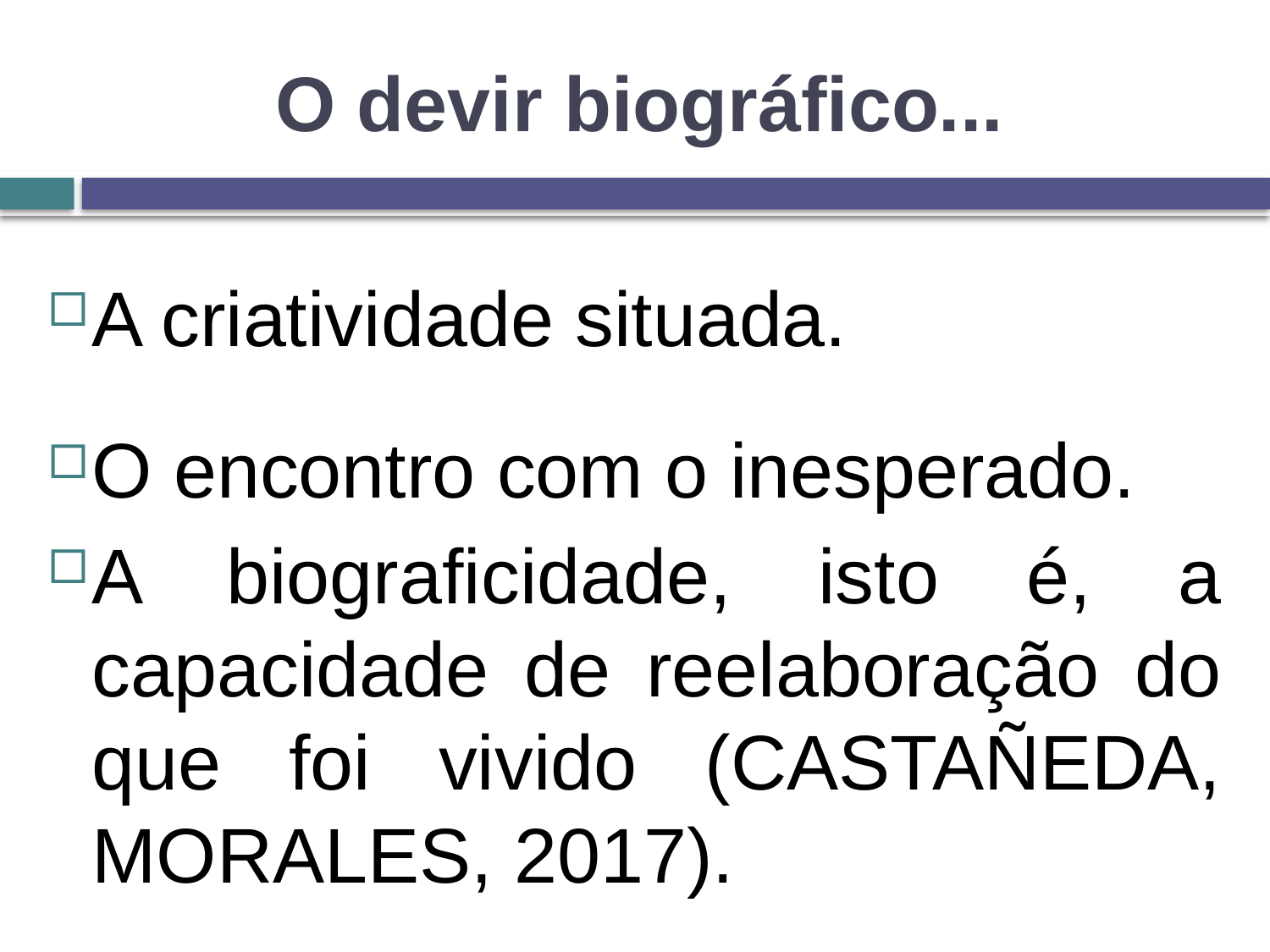

# O devir biográfico...
A criatividade situada.
O encontro com o inesperado.
A biograficidade, isto é, a capacidade de reelaboração do que foi vivido (CASTAÑEDA, MORALES, 2017).